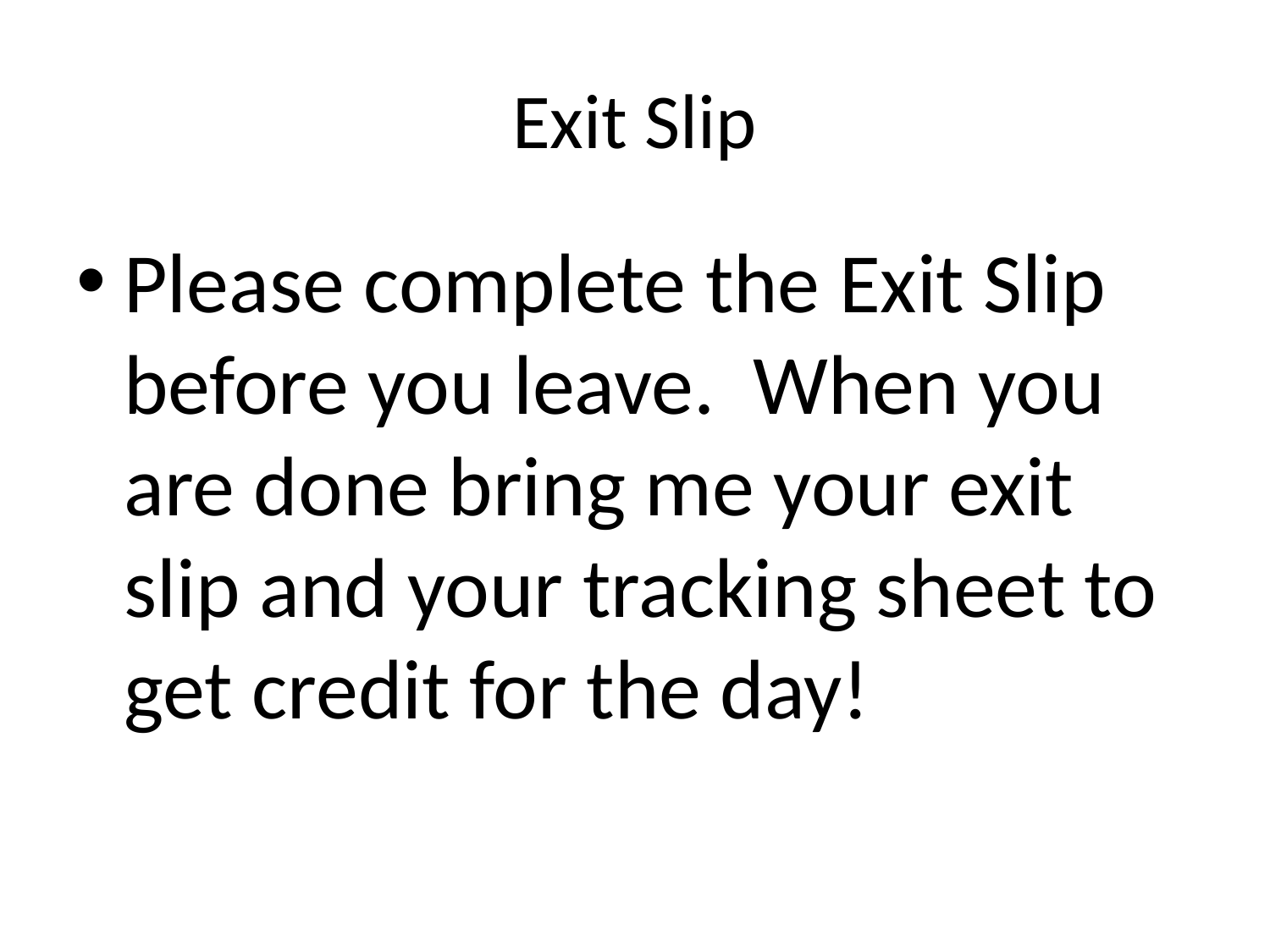

# Exit Slip
Please complete the Exit Slip before you leave.  When you are done bring me your exit slip and your tracking sheet to get credit for the day!